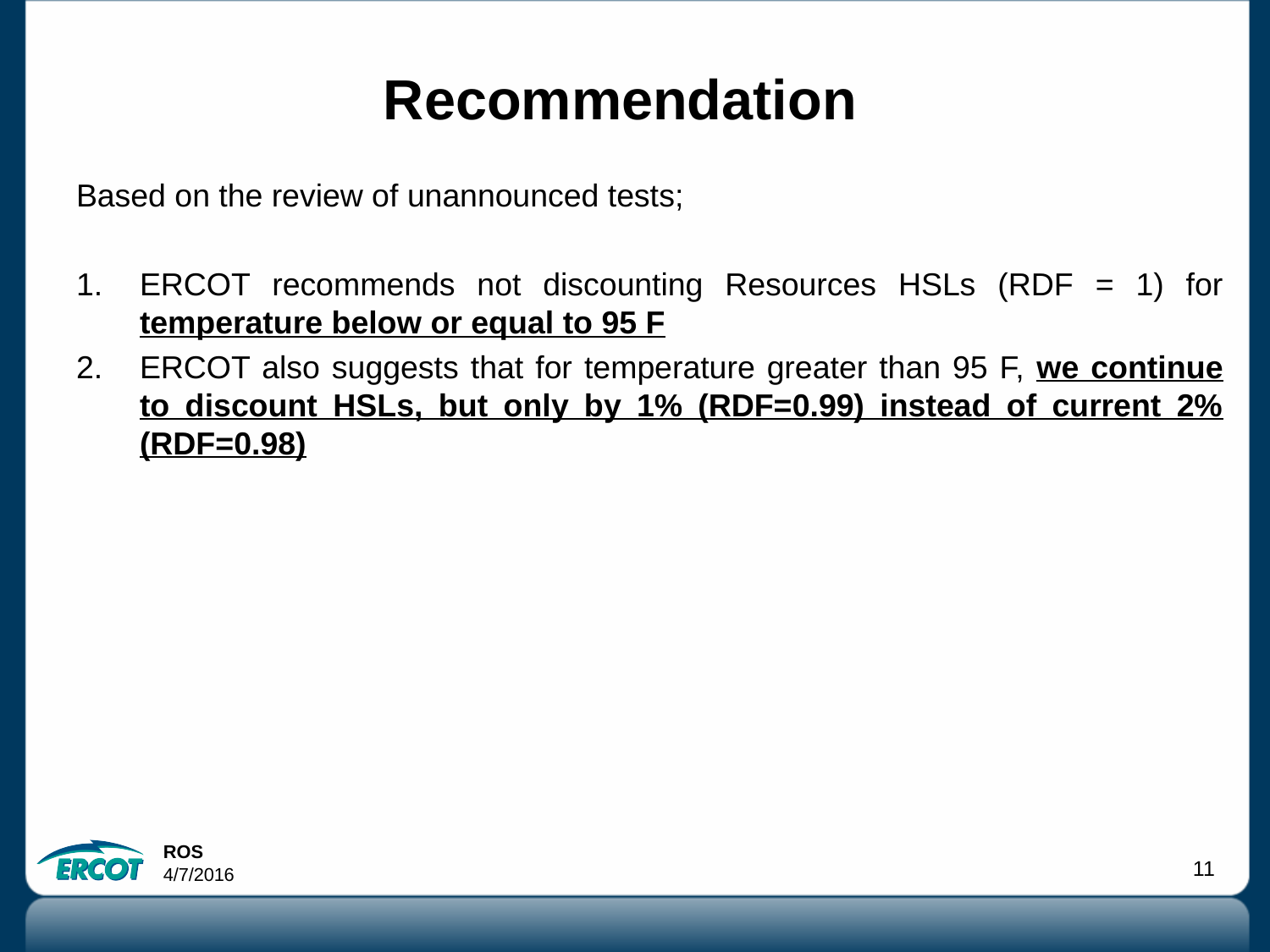

# Recommendation

Based on the review of unannounced tests;

ERCOT recommends not discounting Resources HSLs (RDF = 1) for temperature below or equal to 95 F
ERCOT also suggests that for temperature greater than 95 F, we continue to discount HSLs, but only by 1% (RDF=0.99) instead of current 2% (RDF=0.98)